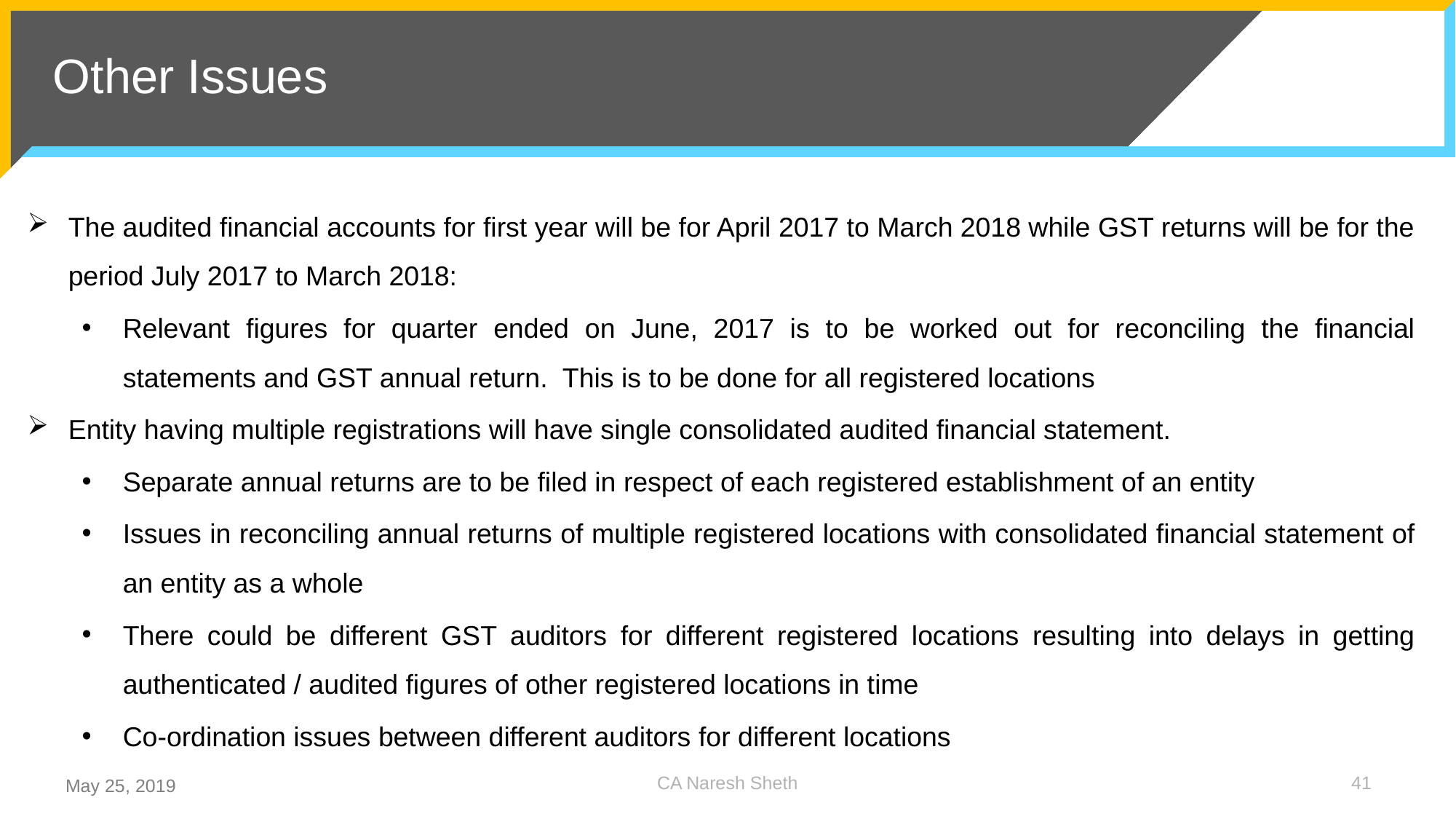

Other Issues
The audited financial accounts for first year will be for April 2017 to March 2018 while GST returns will be for the period July 2017 to March 2018:
Relevant figures for quarter ended on June, 2017 is to be worked out for reconciling the financial statements and GST annual return.  This is to be done for all registered locations
Entity having multiple registrations will have single consolidated audited financial statement.
Separate annual returns are to be filed in respect of each registered establishment of an entity
Issues in reconciling annual returns of multiple registered locations with consolidated financial statement of an entity as a whole
There could be different GST auditors for different registered locations resulting into delays in getting authenticated / audited figures of other registered locations in time
Co-ordination issues between different auditors for different locations
CA Naresh Sheth
41
May 25, 2019